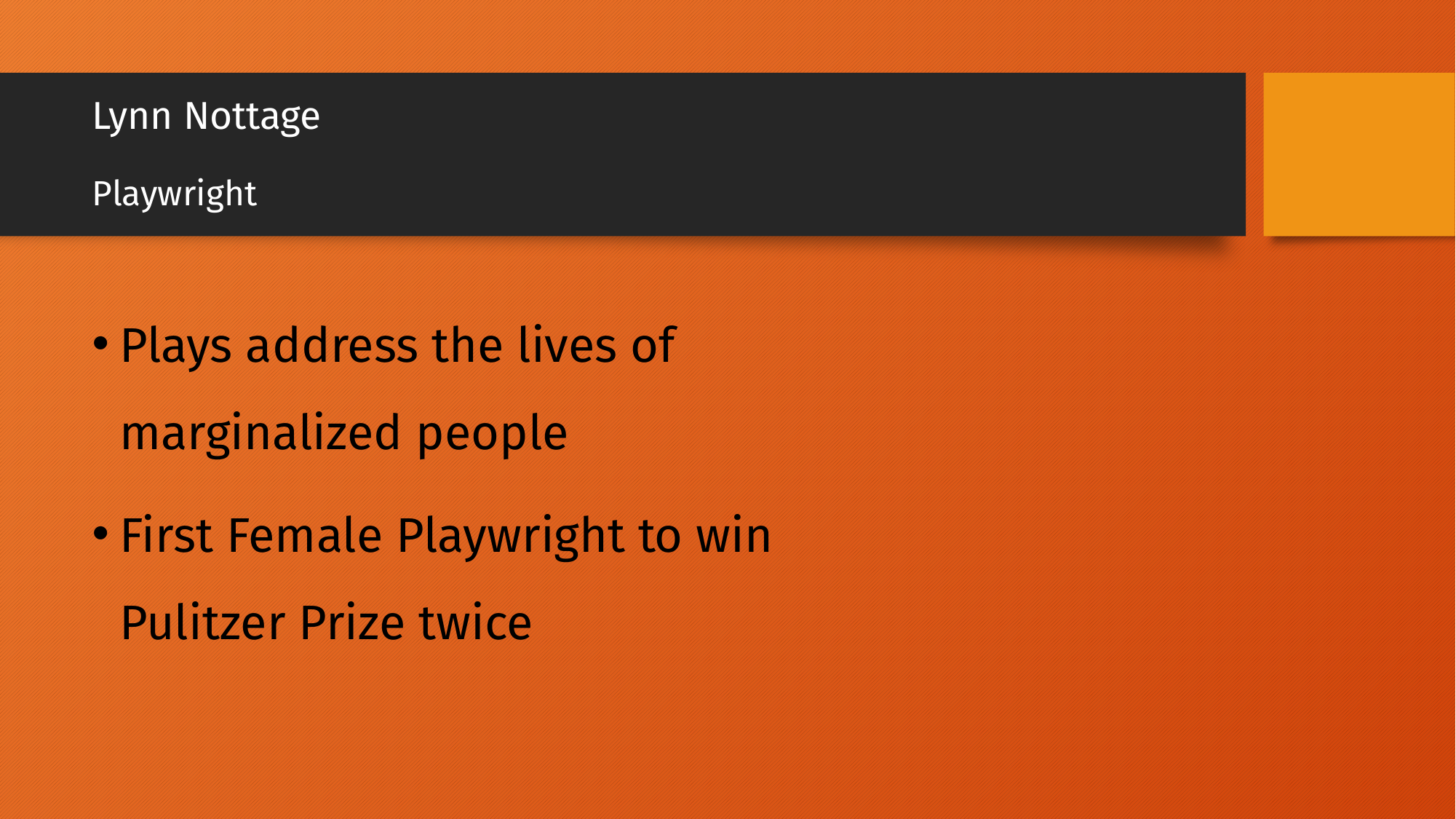

# Lynn Nottage Playwright
Plays address the lives of marginalized people
First Female Playwright to win Pulitzer Prize twice